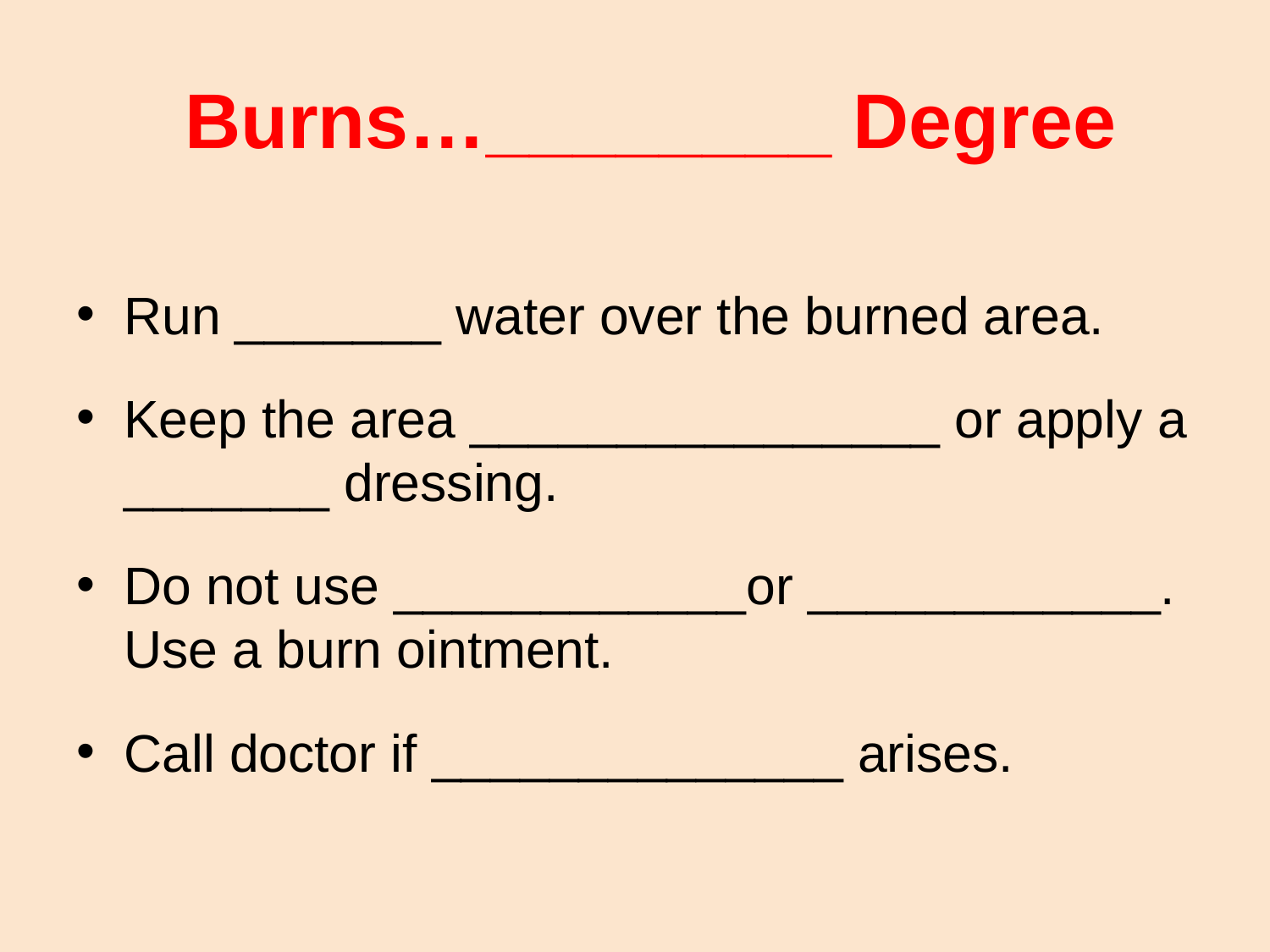

# Burns…________ Degree
Run _______ water over the burned area.

Keep the area ________________ or apply a _______ dressing.

Do not use ____________or ____________.  Use a burn ointment.

Call doctor if ______________ arises.